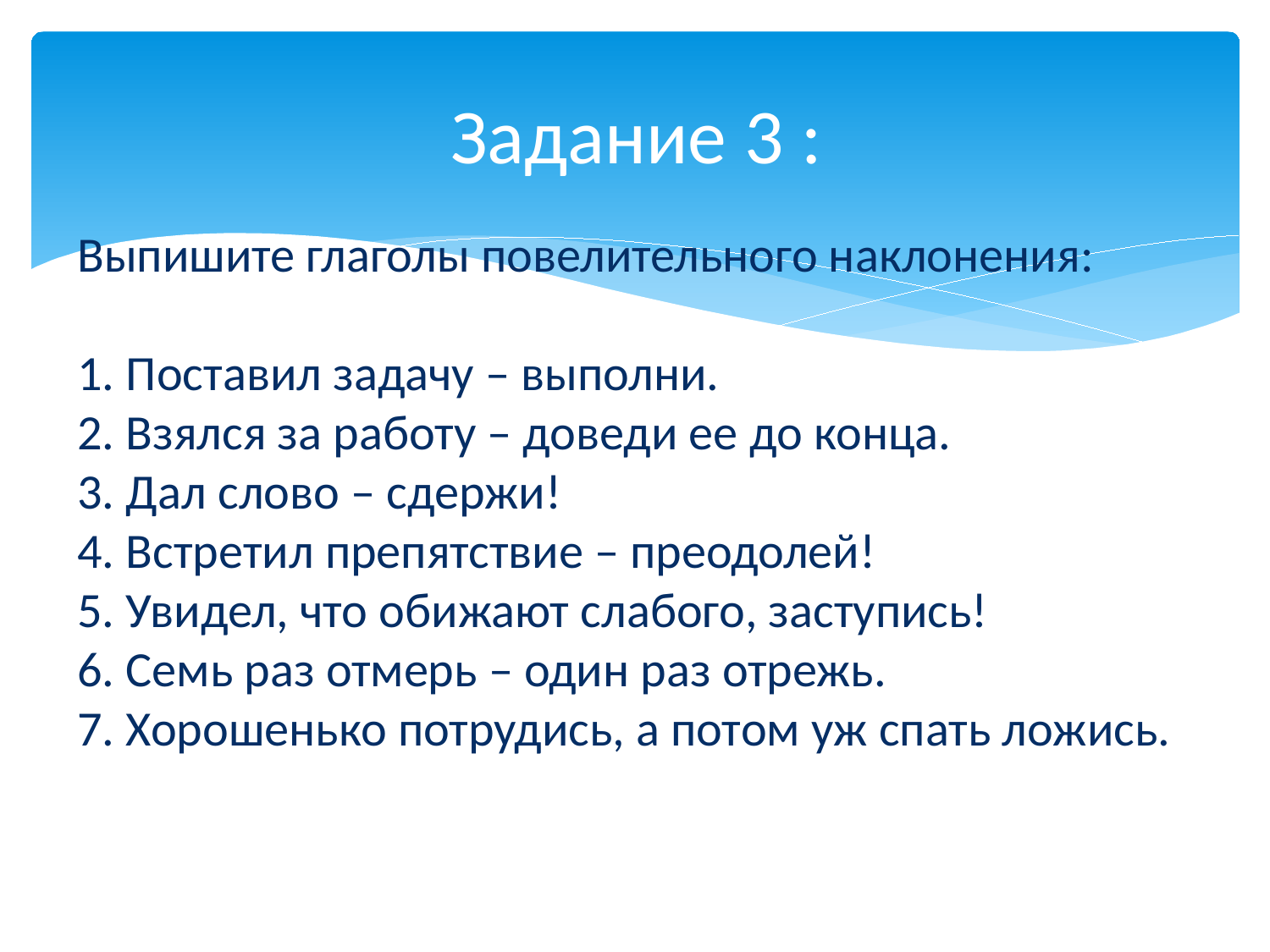

# Задание 3 :
Выпишите глаголы повелительного наклонения:

1. Поставил задачу – выполни.
2. Взялся за работу – доведи ее до конца.
3. Дал слово – сдержи!
4. Встретил препятствие – преодолей!
5. Увидел, что обижают слабого, заступись!
6. Семь раз отмерь – один раз отрежь.
7. Хорошенько потрудись, а потом уж спать ложись.